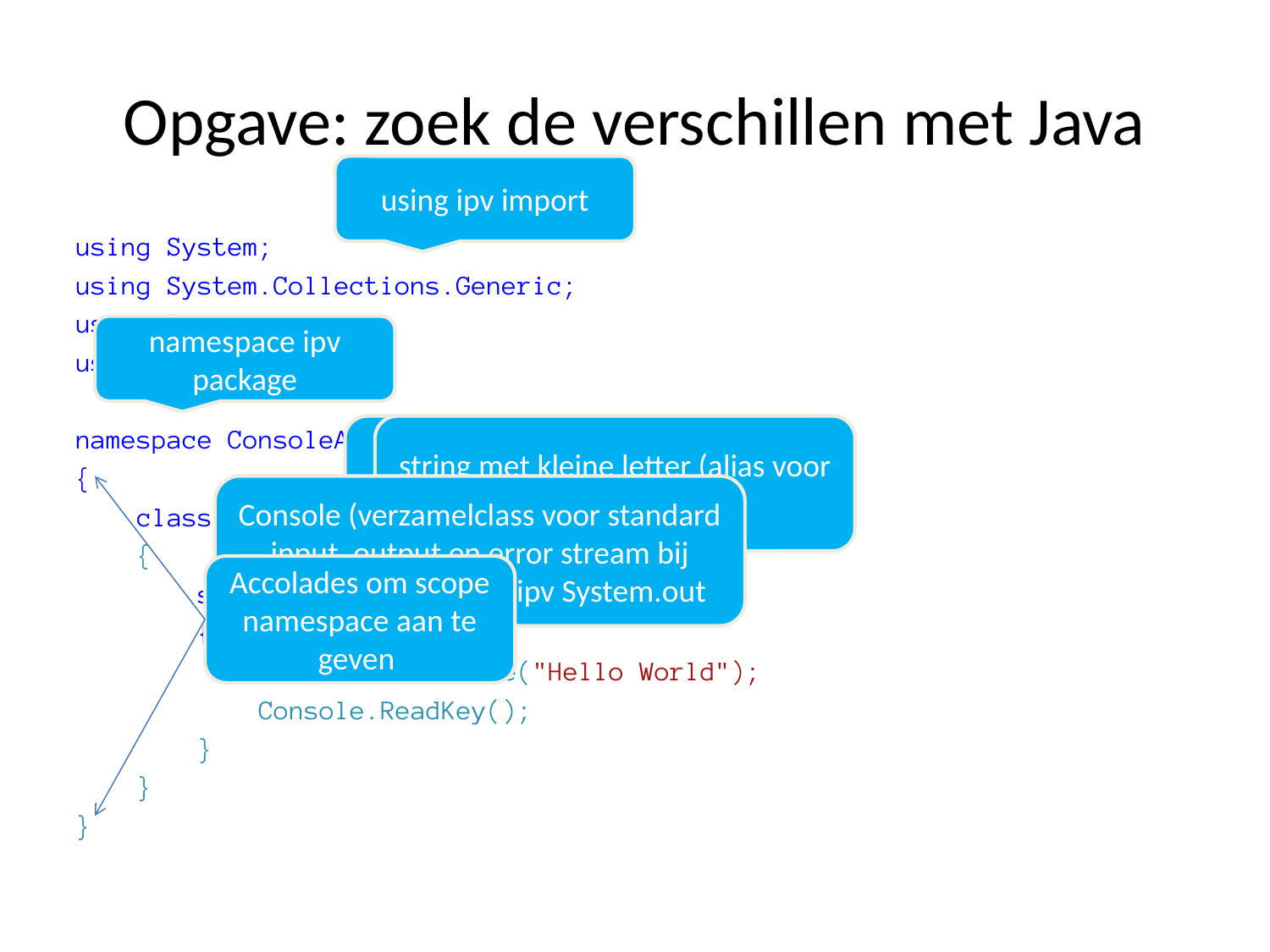

# Opgave: zoek de verschillen met Java
using ipv import
using System;
using System.Collections.Generic;
using System.Linq;
using System.Text;

namespace ConsoleApplication1
{
    class Program
    {
        static void Main(string[] args)
        {
            Console.WriteLine("Hello World");
            Console.ReadKey();
        }
    }
}

namespace ipv package
Methode met hoofdletter ipv kleine letter
string met kleine letter (alias voor de String class)
Console (verzamelclass voor standard input, output en error stream bij Console applicaties) ipv System.out
Accolades om scope namespace aan te geven